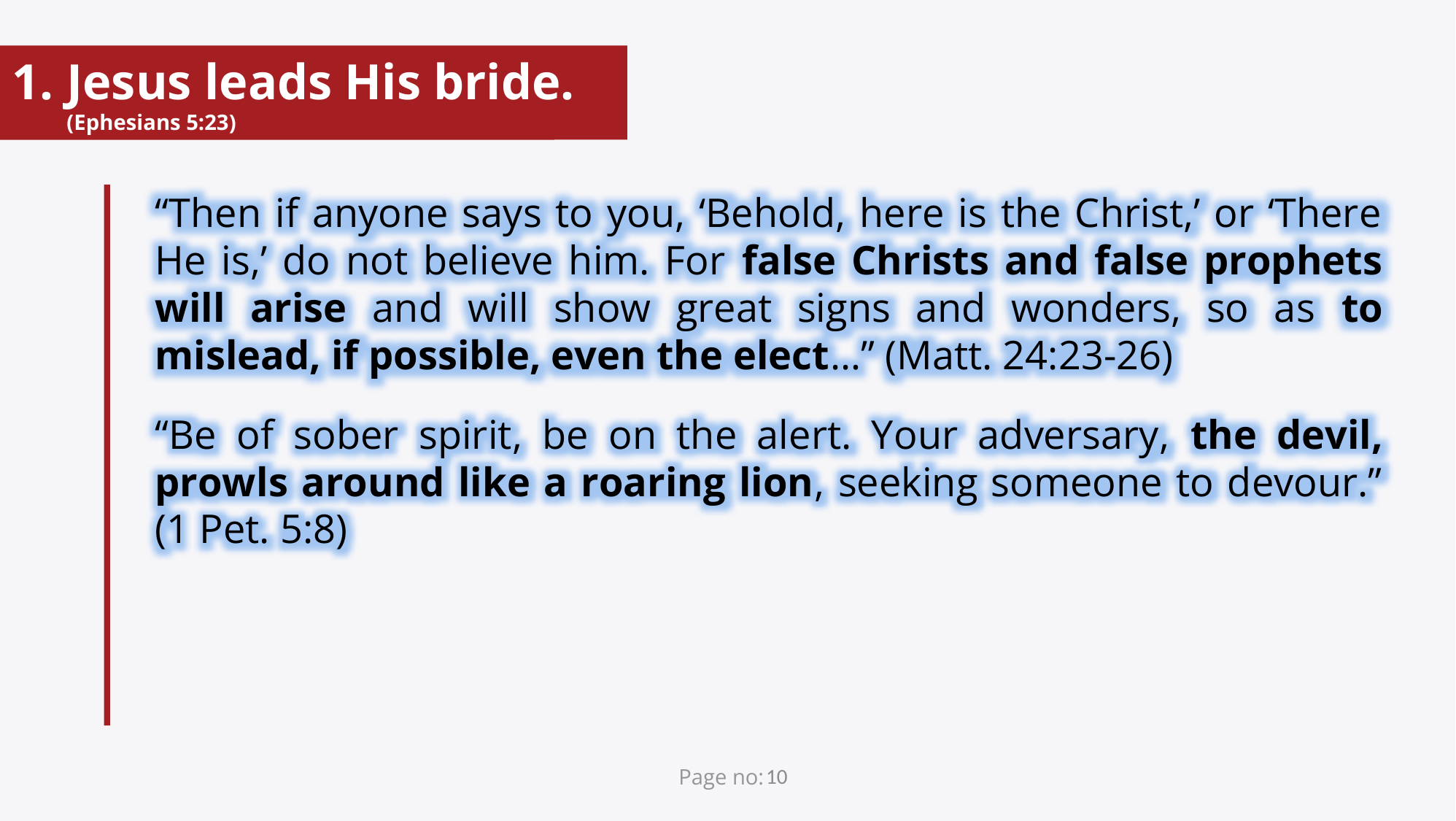

Jesus leads His bride. (Ephesians 5:23)

“Then if anyone says to you, ‘Behold, here is the Christ,’ or ‘There He is,’ do not believe him. For false Christs and false prophets will arise and will show great signs and wonders, so as to mislead, if possible, even the elect…” (Matt. 24:23-26)
“Be of sober spirit, be on the alert. Your adversary, the devil, prowls around like a roaring lion, seeking someone to devour.” (1 Pet. 5:8)